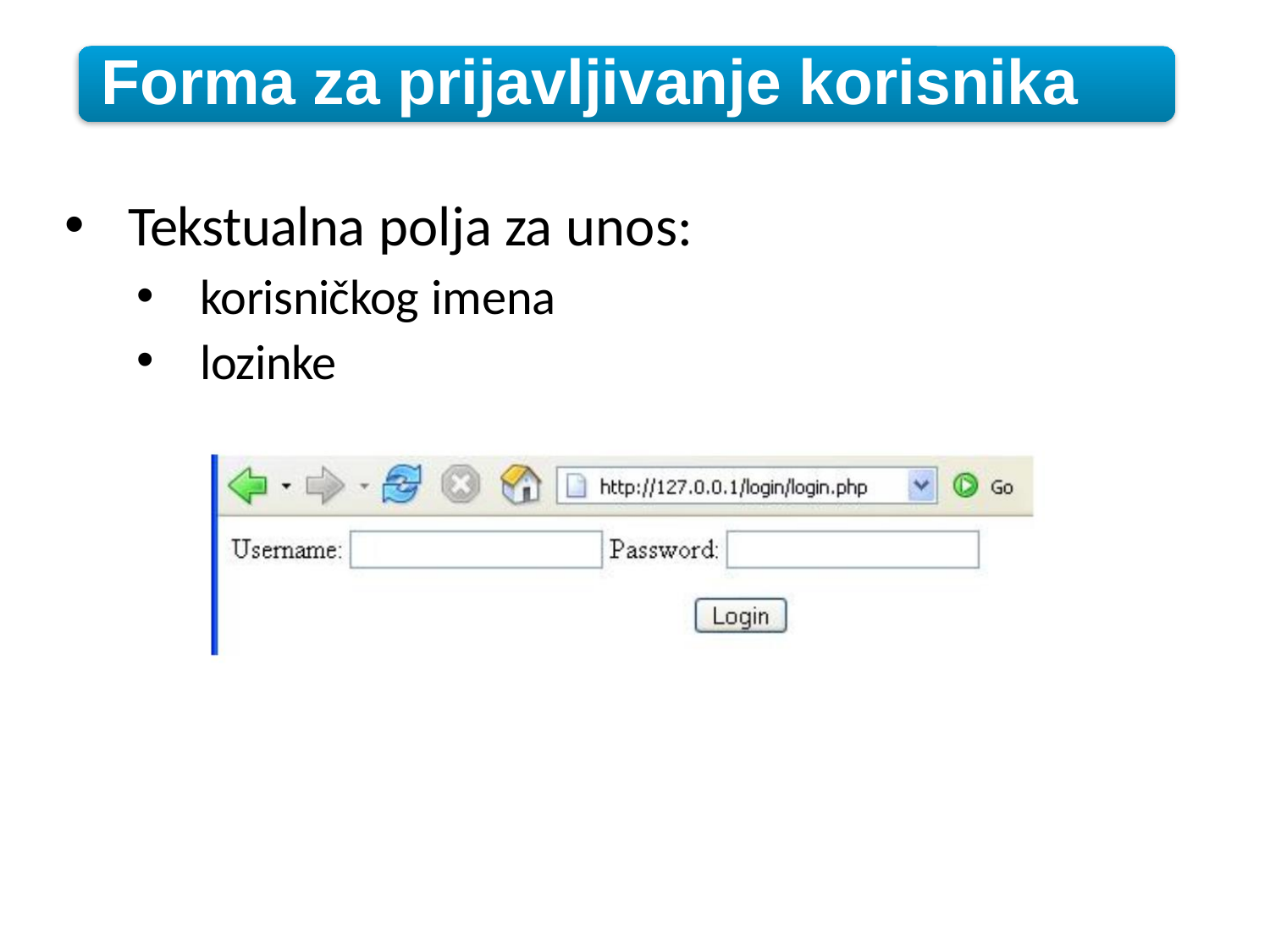

Forma za prijavljivanje korisnika
Tekstualna polja za unos:
korisničkog imena
lozinke